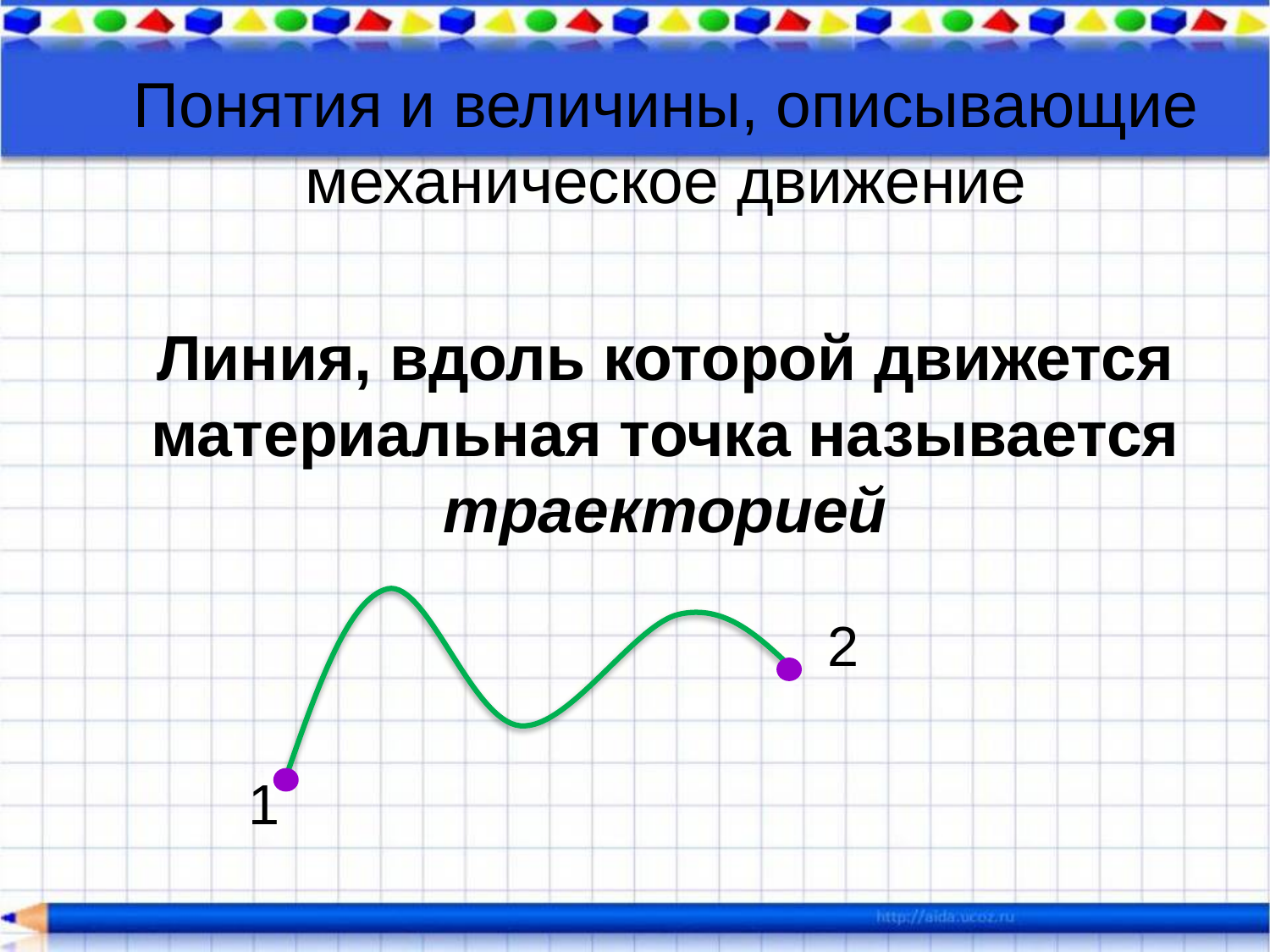

Понятия и величины, описывающие механическое движение
# Линия, вдоль которой движется материальная точка называется траекторией

                                                2

           1